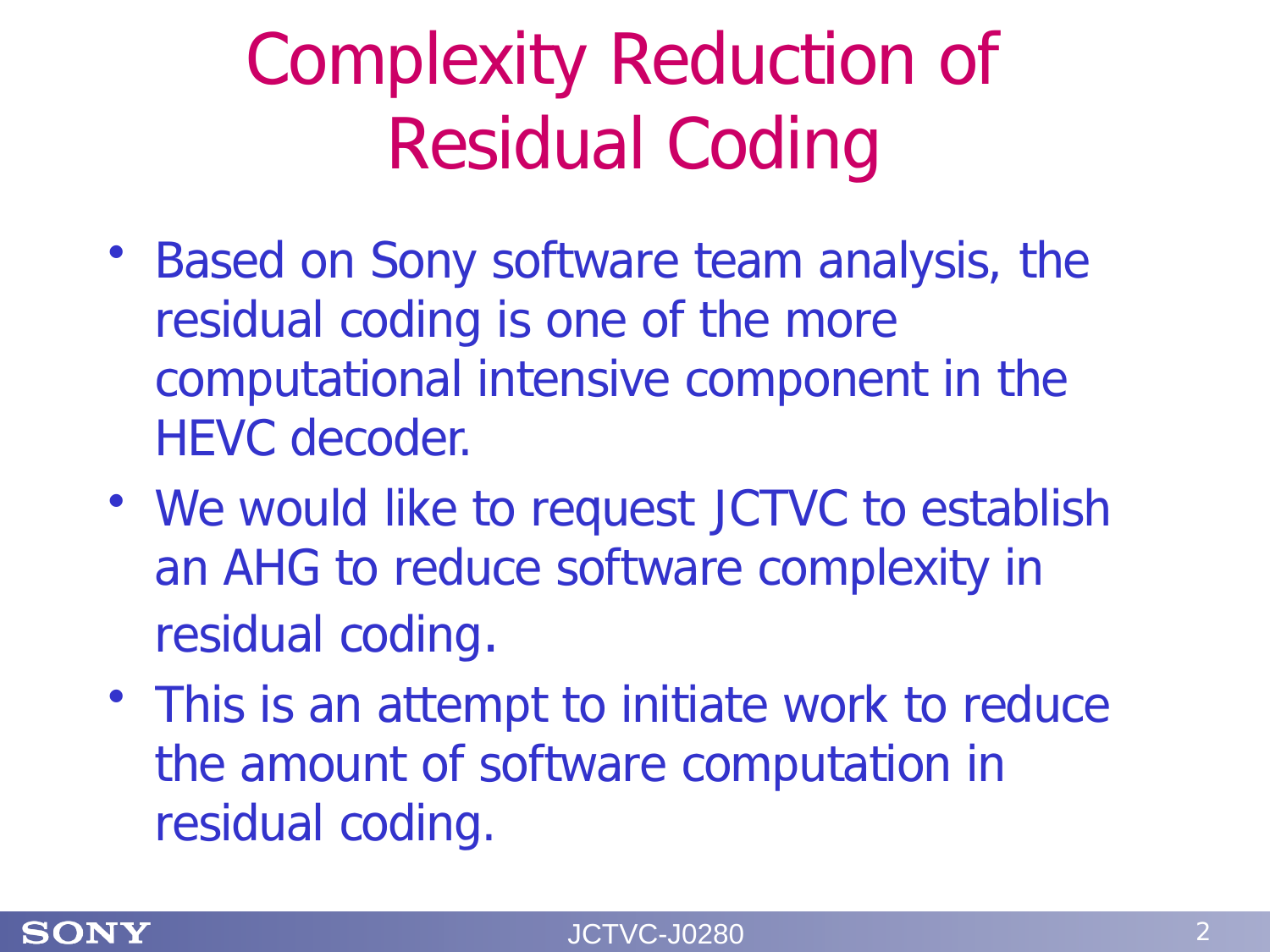

# Complexity Reduction of Residual Coding
Based on Sony software team analysis, the residual coding is one of the more computational intensive component in the HEVC decoder.
We would like to request JCTVC to establish an AHG to reduce software complexity in residual coding.
This is an attempt to initiate work to reduce the amount of software computation in residual coding.
JCTVC-J0280
2